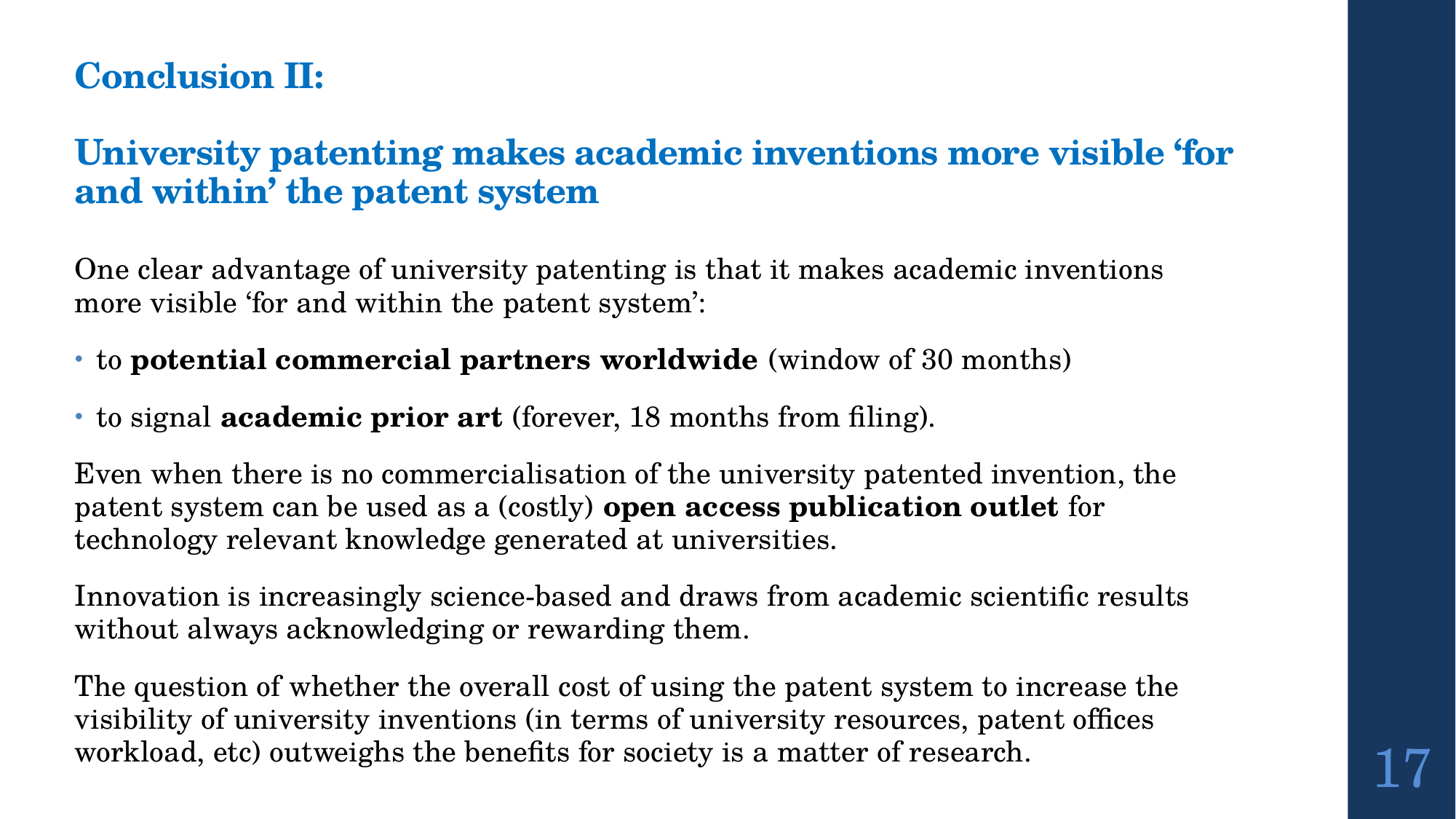

Conclusion II:
University patenting makes academic inventions more visible ‘for and within’ the patent system
One clear advantage of university patenting is that it makes academic inventions more visible ‘for and within the patent system’:
to potential commercial partners worldwide (window of 30 months)
to signal academic prior art (forever, 18 months from filing).
Even when there is no commercialisation of the university patented invention, the patent system can be used as a (costly) open access publication outlet for technology relevant knowledge generated at universities.
Innovation is increasingly science-based and draws from academic scientific results without always acknowledging or rewarding them.
The question of whether the overall cost of using the patent system to increase the  visibility of university inventions (in terms of university resources, patent offices workload, etc) outweighs the benefits for society is a matter of research.
17